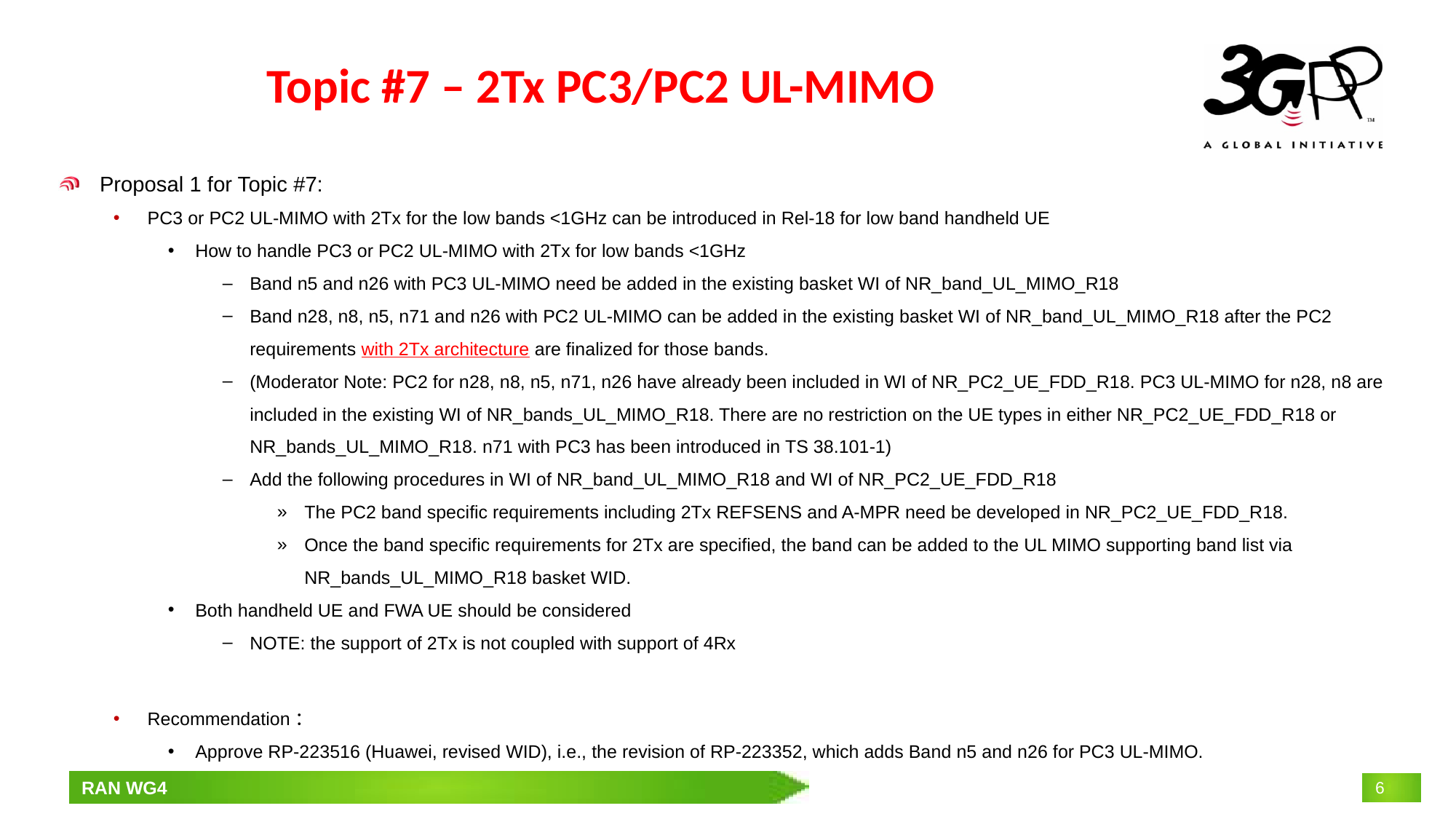

# Topic #7 – 2Tx PC3/PC2 UL-MIMO
Proposal 1 for Topic #7:
PC3 or PC2 UL-MIMO with 2Tx for the low bands <1GHz can be introduced in Rel-18 for low band handheld UE
How to handle PC3 or PC2 UL-MIMO with 2Tx for low bands <1GHz
Band n5 and n26 with PC3 UL-MIMO need be added in the existing basket WI of NR_band_UL_MIMO_R18
Band n28, n8, n5, n71 and n26 with PC2 UL-MIMO can be added in the existing basket WI of NR_band_UL_MIMO_R18 after the PC2 requirements with 2Tx architecture are finalized for those bands.
(Moderator Note: PC2 for n28, n8, n5, n71, n26 have already been included in WI of NR_PC2_UE_FDD_R18. PC3 UL-MIMO for n28, n8 are included in the existing WI of NR_bands_UL_MIMO_R18. There are no restriction on the UE types in either NR_PC2_UE_FDD_R18 or NR_bands_UL_MIMO_R18. n71 with PC3 has been introduced in TS 38.101-1)
Add the following procedures in WI of NR_band_UL_MIMO_R18 and WI of NR_PC2_UE_FDD_R18
The PC2 band specific requirements including 2Tx REFSENS and A-MPR need be developed in NR_PC2_UE_FDD_R18.
Once the band specific requirements for 2Tx are specified, the band can be added to the UL MIMO supporting band list via NR_bands_UL_MIMO_R18 basket WID.
Both handheld UE and FWA UE should be considered
NOTE: the support of 2Tx is not coupled with support of 4Rx

Recommendation：
Approve RP-223516 (Huawei, revised WID), i.e., the revision of RP-223352, which adds Band n5 and n26 for PC3 UL-MIMO.